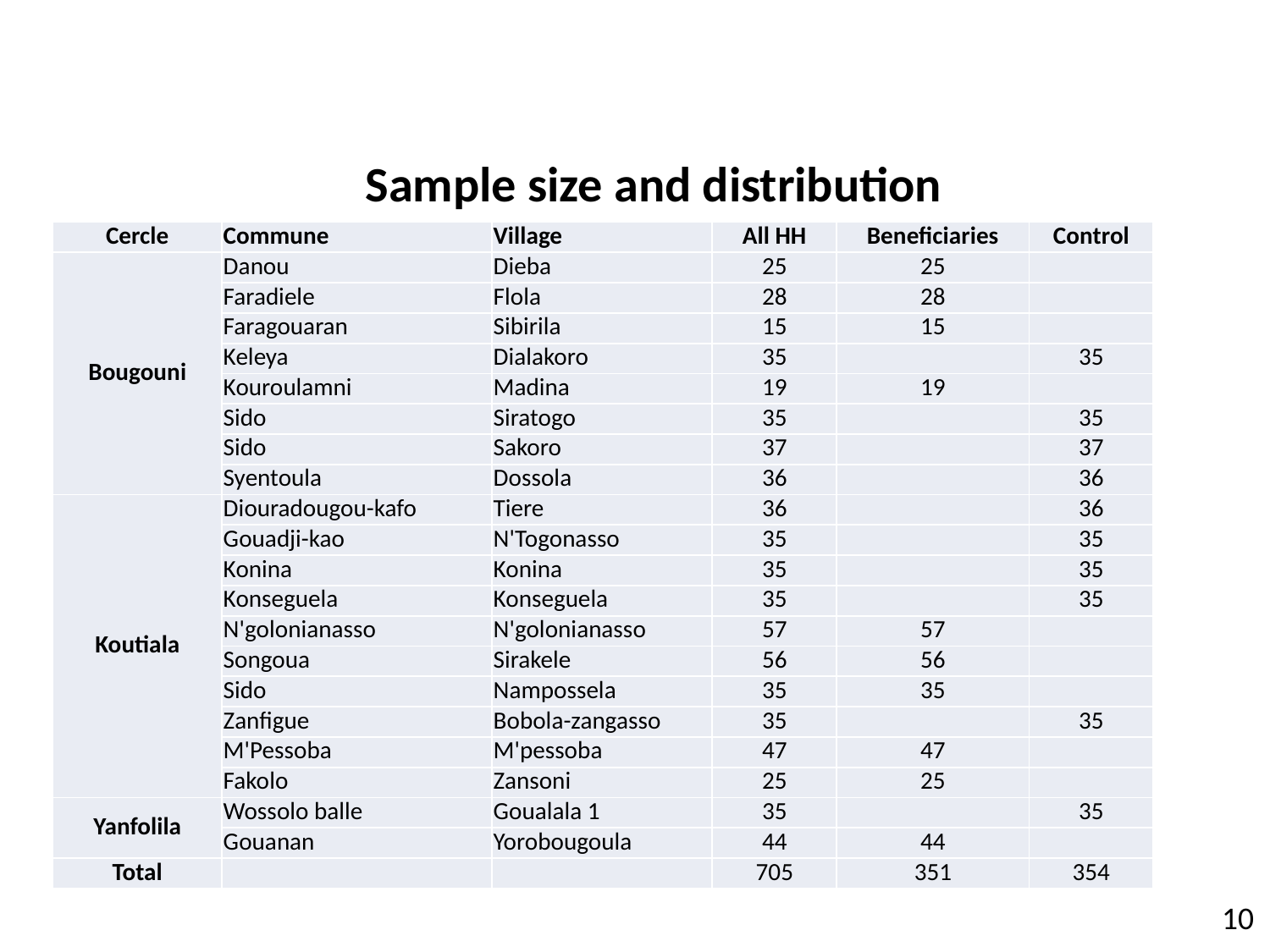

Sample size and distribution
| Cercle | Commune | Village | All HH | Beneficiaries | Control |
| --- | --- | --- | --- | --- | --- |
| Bougouni | Danou | Dieba | 25 | 25 |  |
|  | Faradiele | Flola | 28 | 28 |  |
|  | Faragouaran | Sibirila | 15 | 15 |  |
|  | Keleya | Dialakoro | 35 |  | 35 |
|  | Kouroulamni | Madina | 19 | 19 |  |
|  | Sido | Siratogo | 35 |  | 35 |
|  | Sido | Sakoro | 37 |  | 37 |
|  | Syentoula | Dossola | 36 |  | 36 |
| Koutiala | Diouradougou-kafo | Tiere | 36 |  | 36 |
|  | Gouadji-kao | N'Togonasso | 35 |  | 35 |
|  | Konina | Konina | 35 |  | 35 |
|  | Konseguela | Konseguela | 35 |  | 35 |
|  | N'golonianasso | N'golonianasso | 57 | 57 |  |
|  | Songoua | Sirakele | 56 | 56 |  |
|  | Sido | Nampossela | 35 | 35 |  |
|  | Zanfigue | Bobola-zangasso | 35 |  | 35 |
|  | M'Pessoba | M'pessoba | 47 | 47 |  |
|  | Fakolo | Zansoni | 25 | 25 |  |
| Yanfolila | Wossolo balle | Goualala 1 | 35 |  | 35 |
|  | Gouanan | Yorobougoula | 44 | 44 |  |
| Total |  |  | 705 | 351 | 354 |
10